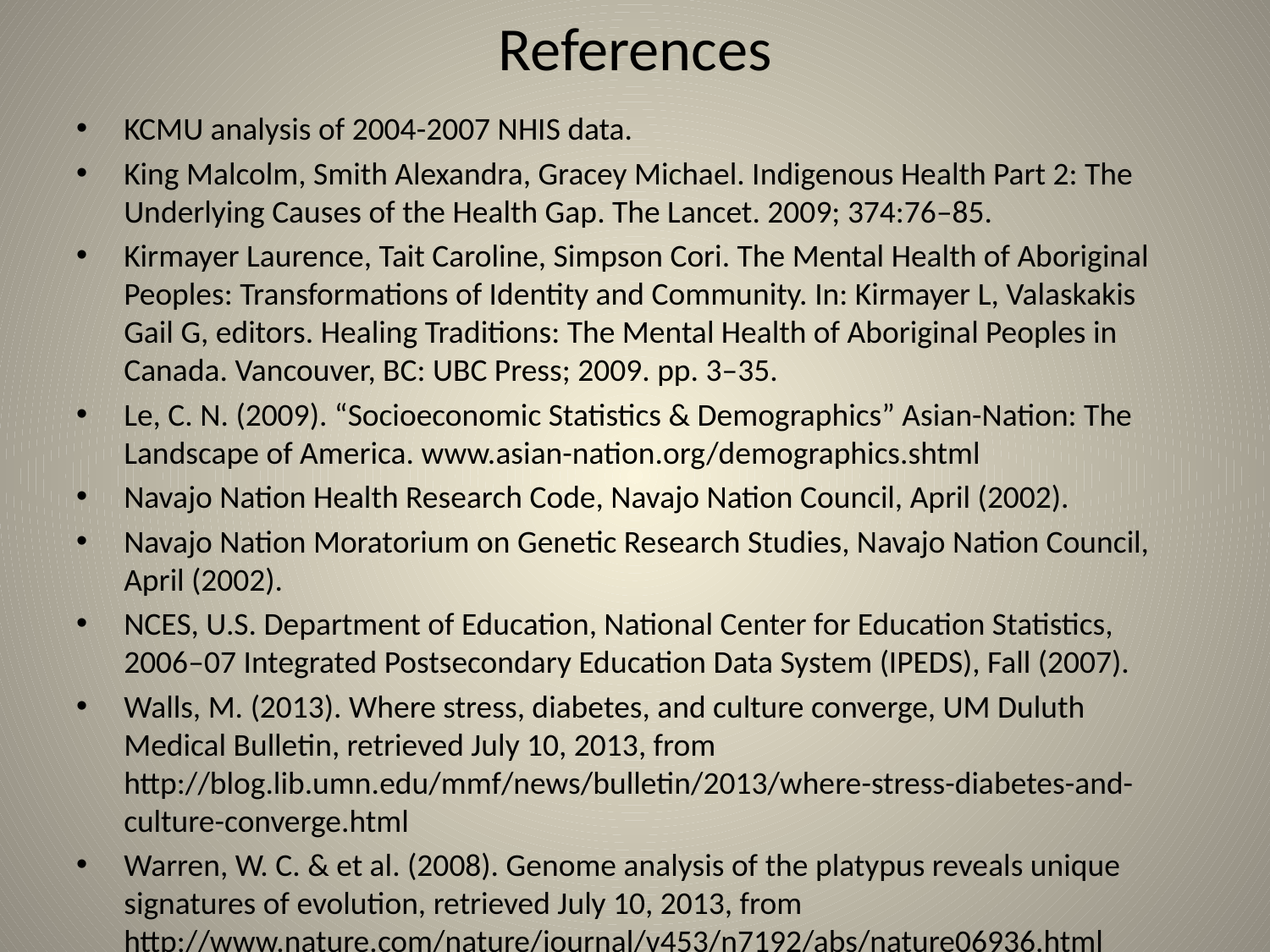

# References
KCMU analysis of 2004-2007 NHIS data.
King Malcolm, Smith Alexandra, Gracey Michael. Indigenous Health Part 2: The Underlying Causes of the Health Gap. The Lancet. 2009; 374:76–85.
Kirmayer Laurence, Tait Caroline, Simpson Cori. The Mental Health of Aboriginal Peoples: Transformations of Identity and Community. In: Kirmayer L, Valaskakis Gail G, editors. Healing Traditions: The Mental Health of Aboriginal Peoples in Canada. Vancouver, BC: UBC Press; 2009. pp. 3–35.
Le, C. N. (2009). “Socioeconomic Statistics & Demographics” Asian-Nation: The Landscape of America. www.asian-nation.org/demographics.shtml
Navajo Nation Health Research Code, Navajo Nation Council, April (2002).
Navajo Nation Moratorium on Genetic Research Studies, Navajo Nation Council, April (2002).
NCES, U.S. Department of Education, National Center for Education Statistics, 2006–07 Integrated Postsecondary Education Data System (IPEDS), Fall (2007).
Walls, M. (2013). Where stress, diabetes, and culture converge, UM Duluth Medical Bulletin, retrieved July 10, 2013, from http://blog.lib.umn.edu/mmf/news/bulletin/2013/where-stress-diabetes-and-culture-converge.html
Warren, W. C. & et al. (2008). Genome analysis of the platypus reveals unique signatures of evolution, retrieved July 10, 2013, from http://www.nature.com/nature/journal/v453/n7192/abs/nature06936.html